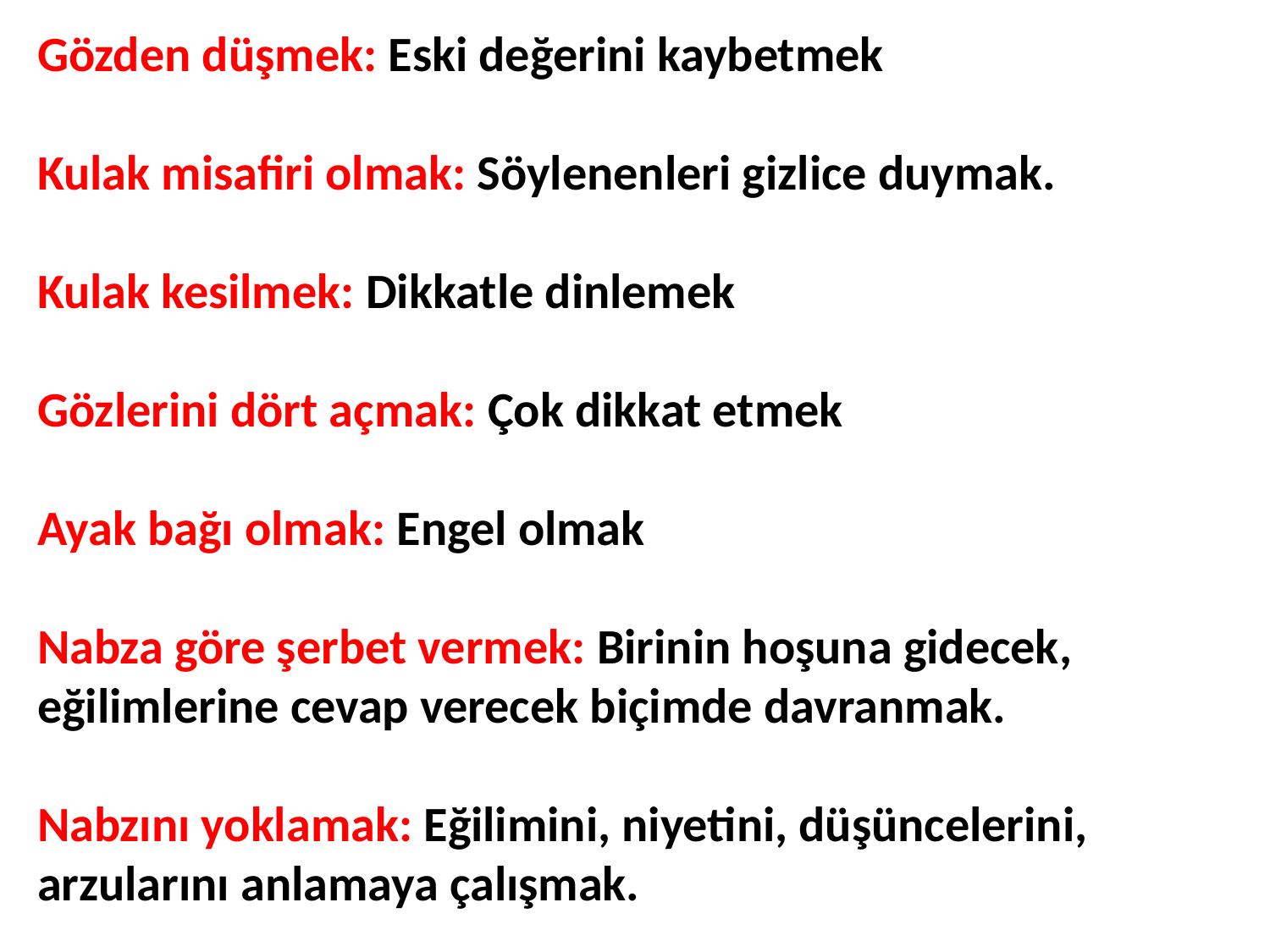

Gözden düşmek: Eski değerini kaybetmek

Kulak misafiri olmak: Söylenenleri gizlice duymak.

Kulak kesilmek: Dikkatle dinlemek

Gözlerini dört açmak: Çok dikkat etmek

Ayak bağı olmak: Engel olmak

Nabza göre şerbet vermek: Birinin hoşuna gidecek, eğilimlerine cevap verecek biçimde davranmak.

Nabzını yoklamak: Eğilimini, niyetini, düşüncelerini, arzularını anlamaya çalışmak.